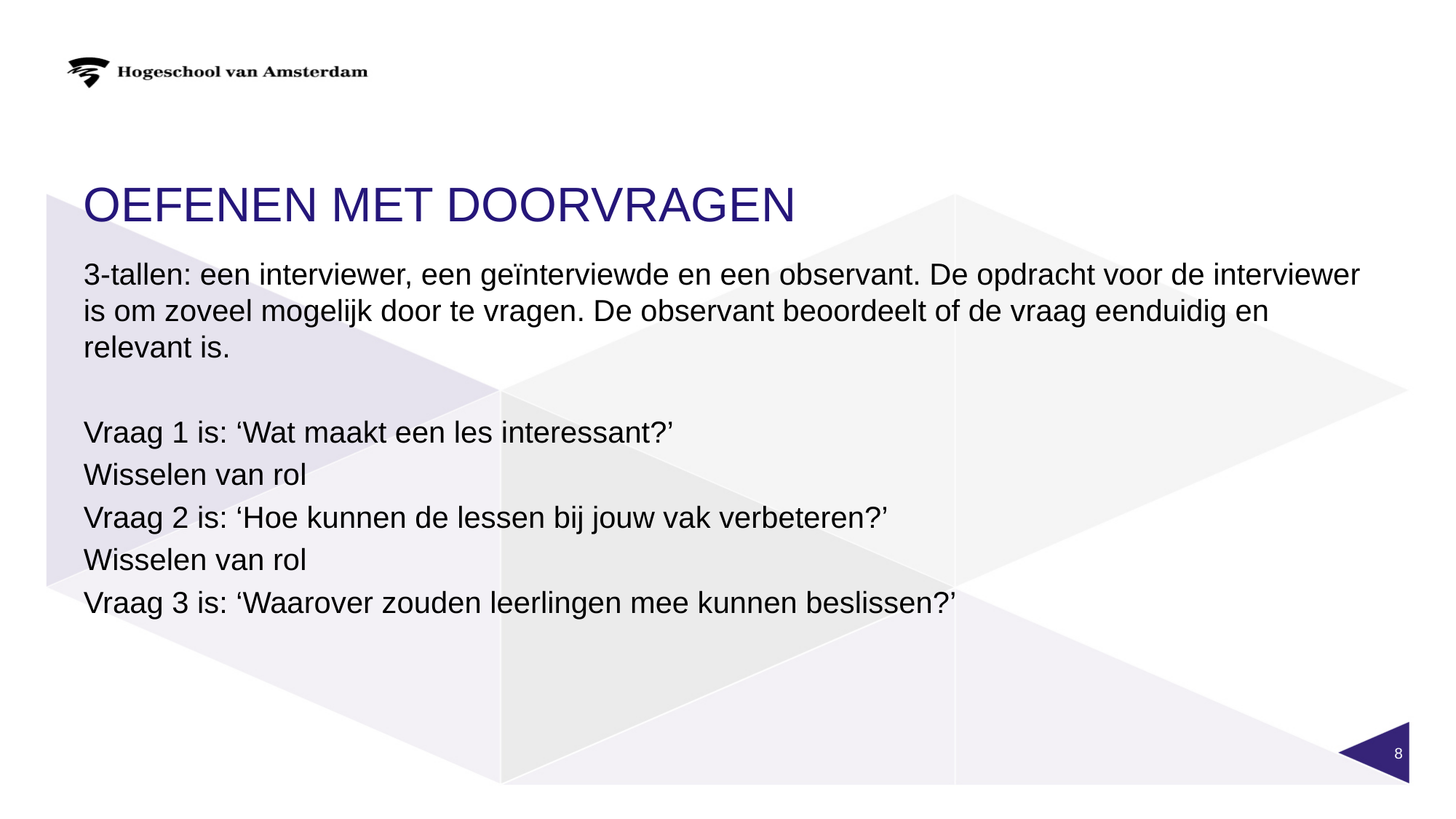

# Oefenen met doorvragen
3-tallen: een interviewer, een geïnterviewde en een observant. De opdracht voor de interviewer is om zoveel mogelijk door te vragen. De observant beoordeelt of de vraag eenduidig en relevant is.

Vraag 1 is: ‘Wat maakt een les interessant?’
Wisselen van rol
Vraag 2 is: ‘Hoe kunnen de lessen bij jouw vak verbeteren?’
Wisselen van rol
Vraag 3 is: ‘Waarover zouden leerlingen mee kunnen beslissen?’
8